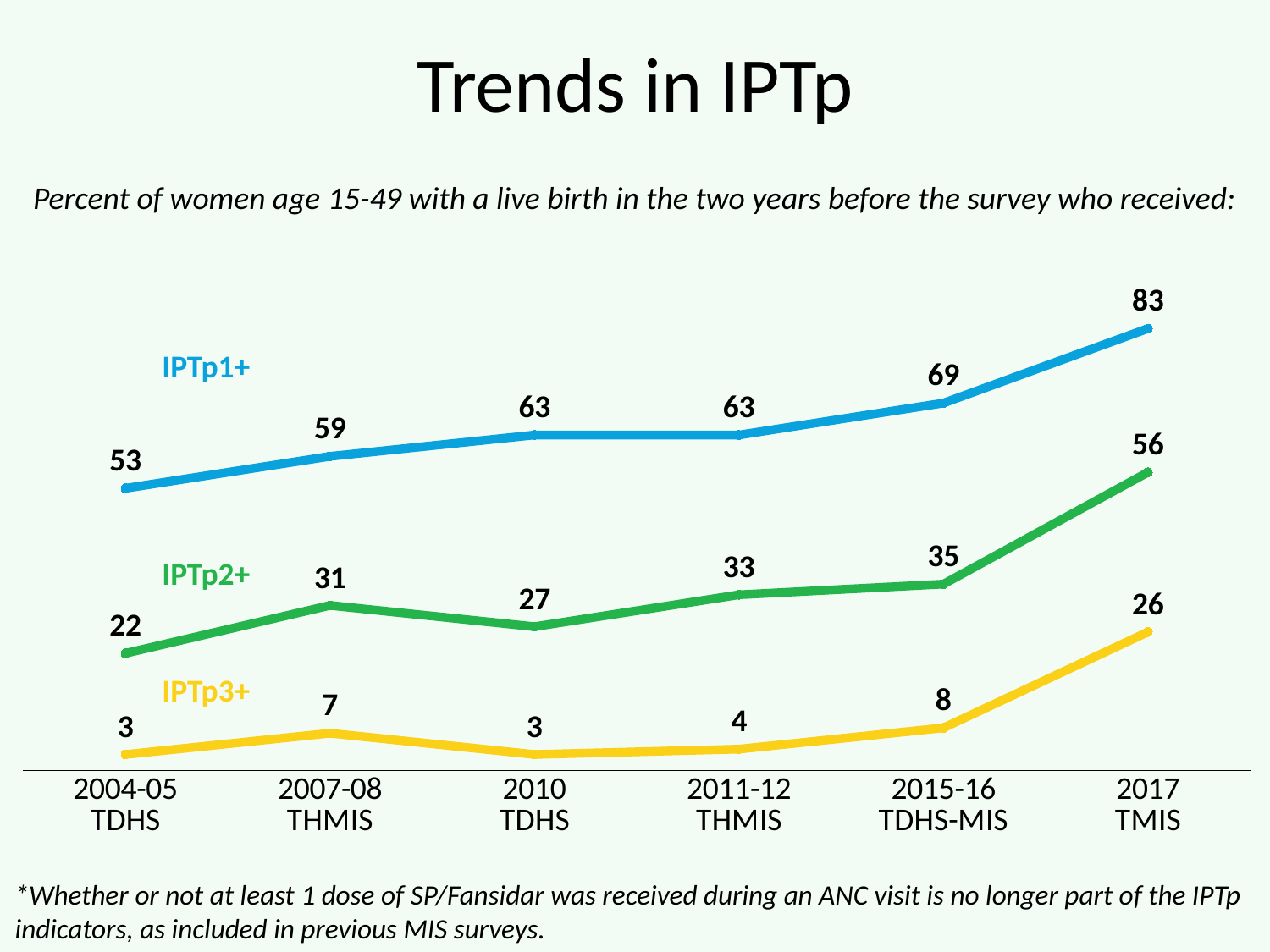

# Trends in IPTp
Percent of women age 15-49 with a live birth in the two years before the survey who received:

### Chart

| Category | Series 1 | Series 2 | Series 3 |
|---|---|---|---|
| 2004-05
TDHS | 3.0 | 22.0 | 53.0 |
| 2007-08
THMIS | 7.0 | 31.0 | 59.0 |
| 2010
TDHS | 3.0 | 27.0 | 63.0 |
| 2011-12
THMIS | 4.0 | 33.0 | 63.0 |
| 2015-16
TDHS-MIS | 8.0 | 35.0 | 69.0 |
| 2017
TMIS | 26.0 | 56.0 | 83.0 |
IPTp1+
IPTp2+
IPTp3+
*Whether or not at least 1 dose of SP/Fansidar was received during an ANC visit is no longer part of the IPTp indicators, as included in previous MIS surveys.